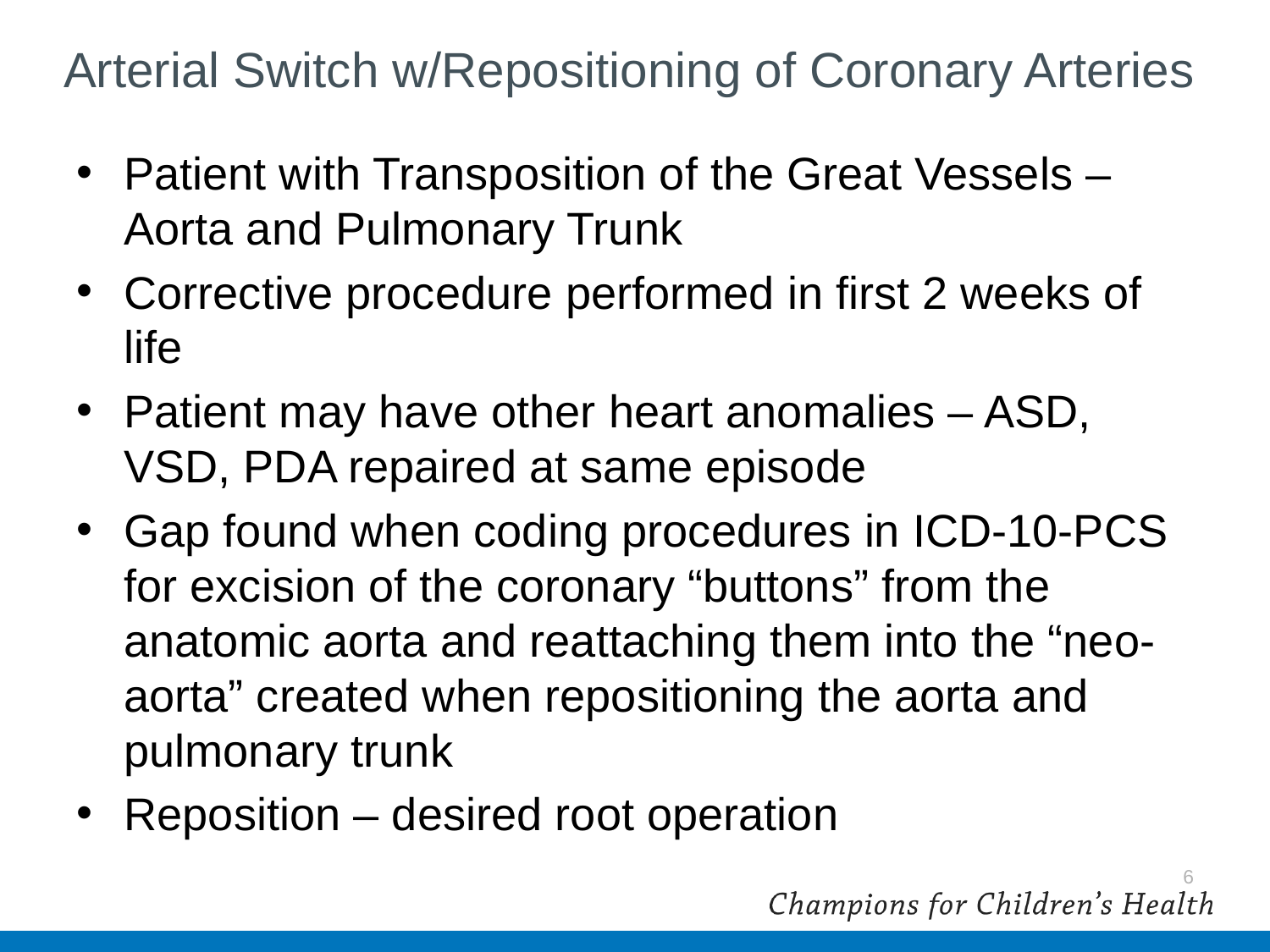

# Arterial Switch w/Repositioning of Coronary Arteries
Patient with Transposition of the Great Vessels – Aorta and Pulmonary Trunk
Corrective procedure performed in first 2 weeks of life
Patient may have other heart anomalies – ASD, VSD, PDA repaired at same episode
Gap found when coding procedures in ICD-10-PCS for excision of the coronary “buttons” from the anatomic aorta and reattaching them into the “neo-aorta” created when repositioning the aorta and pulmonary trunk
Reposition – desired root operation
6